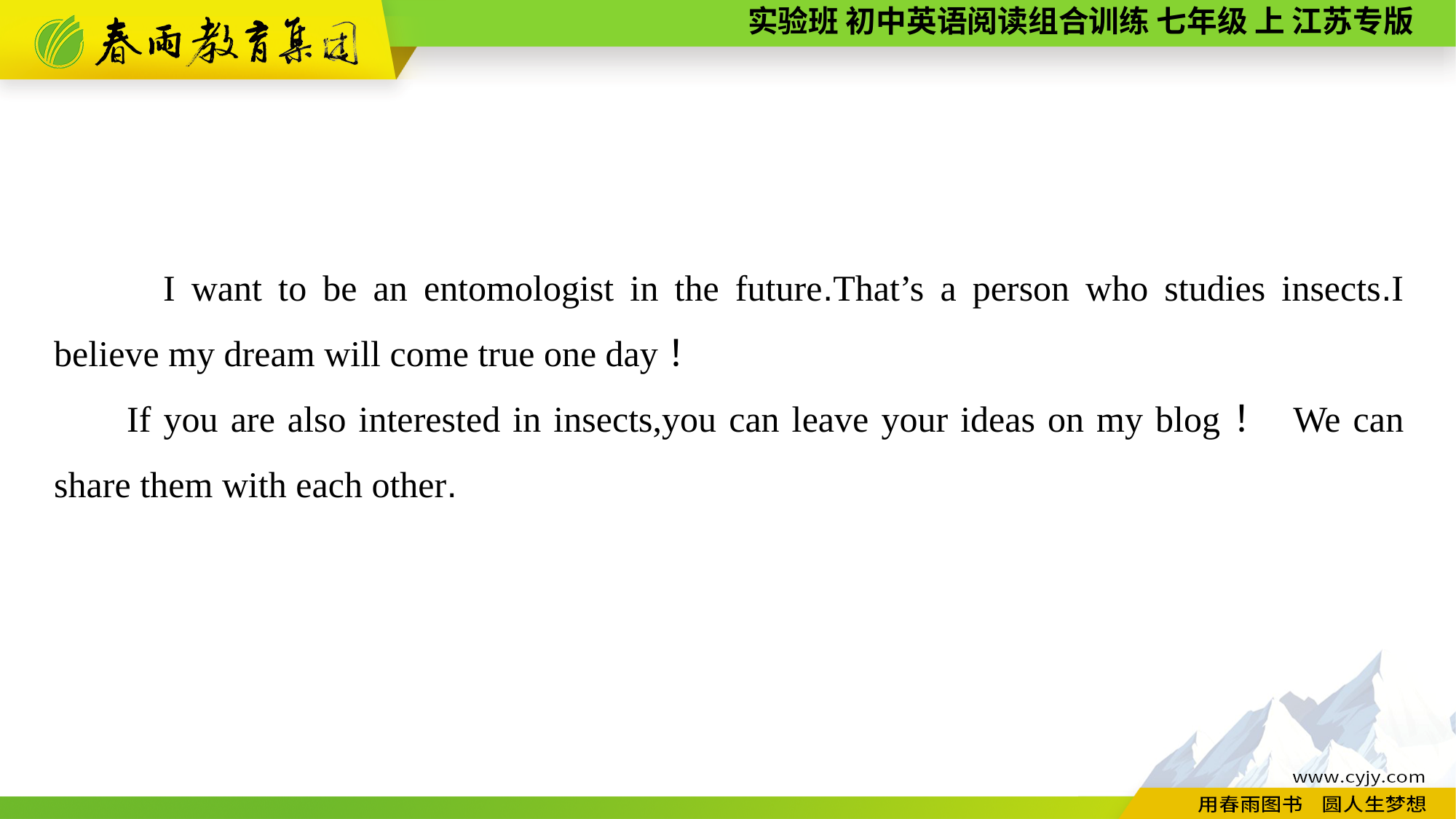

I want to be an entomologist in the future.That’s a person who studies insects.I believe my dream will come true one day！
If you are also interested in insects,you can leave your ideas on my blog！ We can share them with each other.